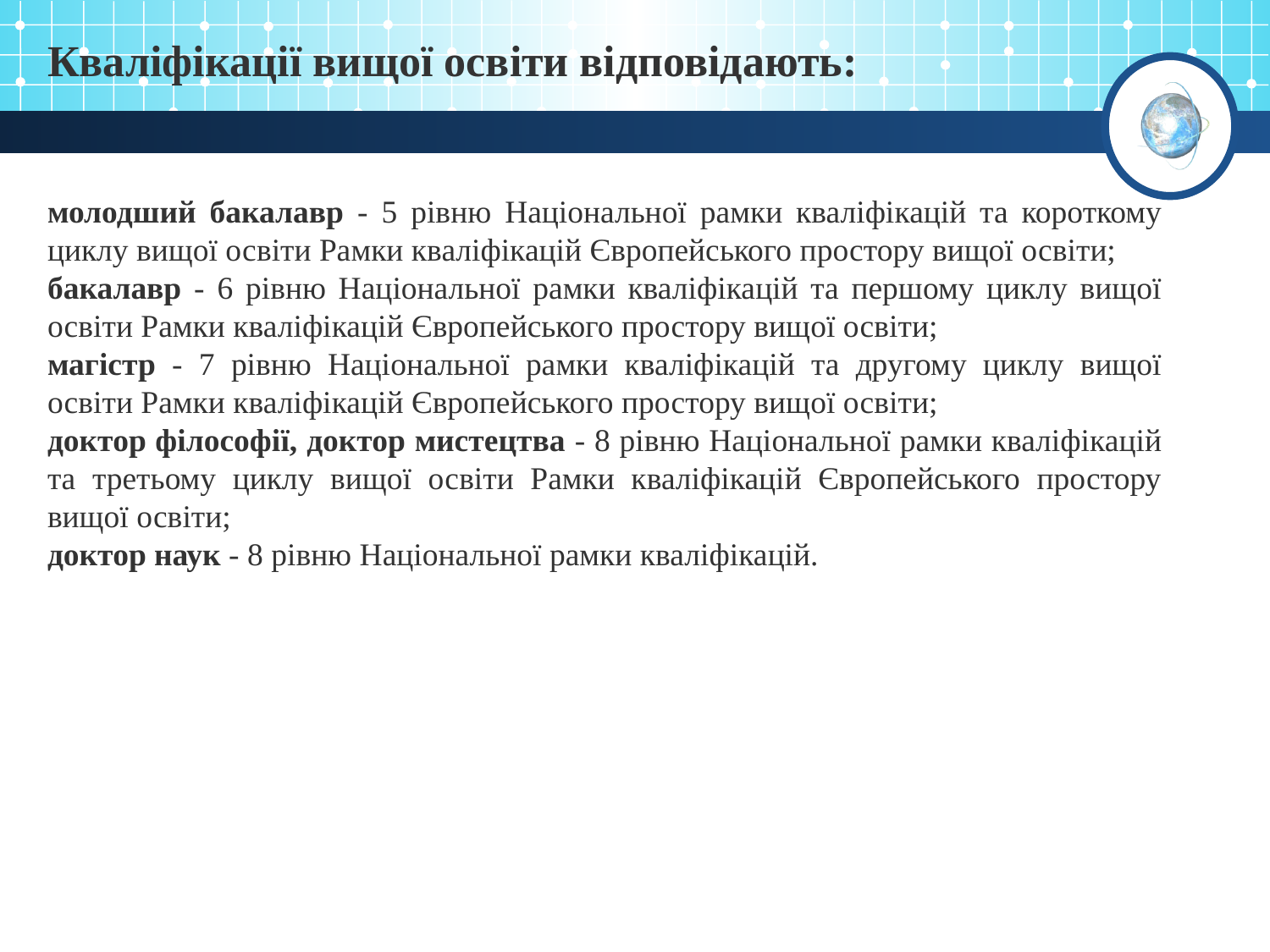

Кваліфікації вищої освіти відповідають:

молодший бакалавр - 5 рівню Національної рамки кваліфікацій та короткому циклу вищої освіти Рамки кваліфікацій Європейського простору вищої освіти;
бакалавр - 6 рівню Національної рамки кваліфікацій та першому циклу вищої освіти Рамки кваліфікацій Європейського простору вищої освіти;
магістр - 7 рівню Національної рамки кваліфікацій та другому циклу вищої освіти Рамки кваліфікацій Європейського простору вищої освіти;
доктор філософії, доктор мистецтва - 8 рівню Національної рамки кваліфікацій та третьому циклу вищої освіти Рамки кваліфікацій Європейського простору вищої освіти;
доктор наук - 8 рівню Національної рамки кваліфікацій.